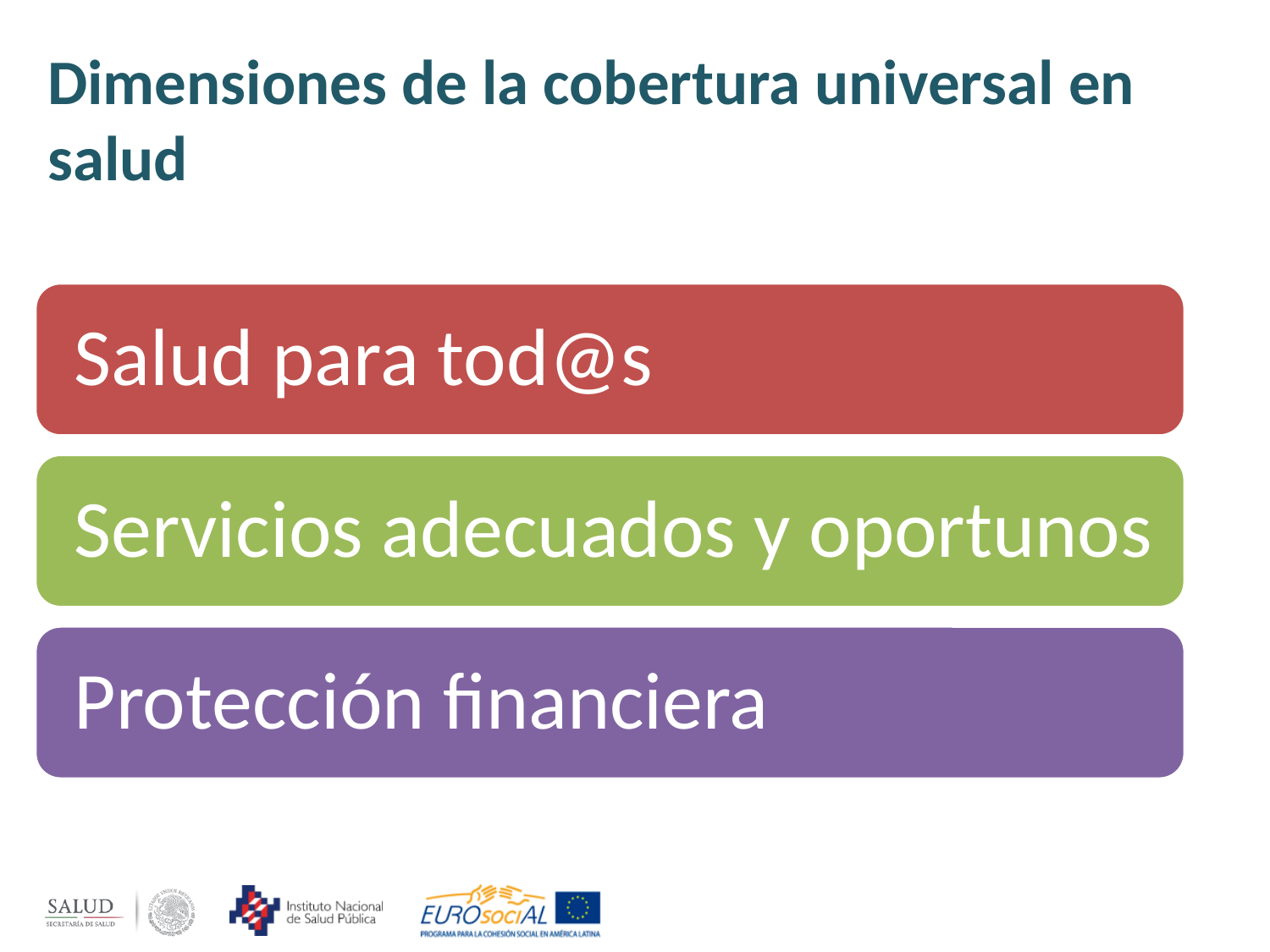

# Dimensiones de la cobertura universal en salud
Salud para tod@s
Servicios adecuados y oportunos
Protección financiera